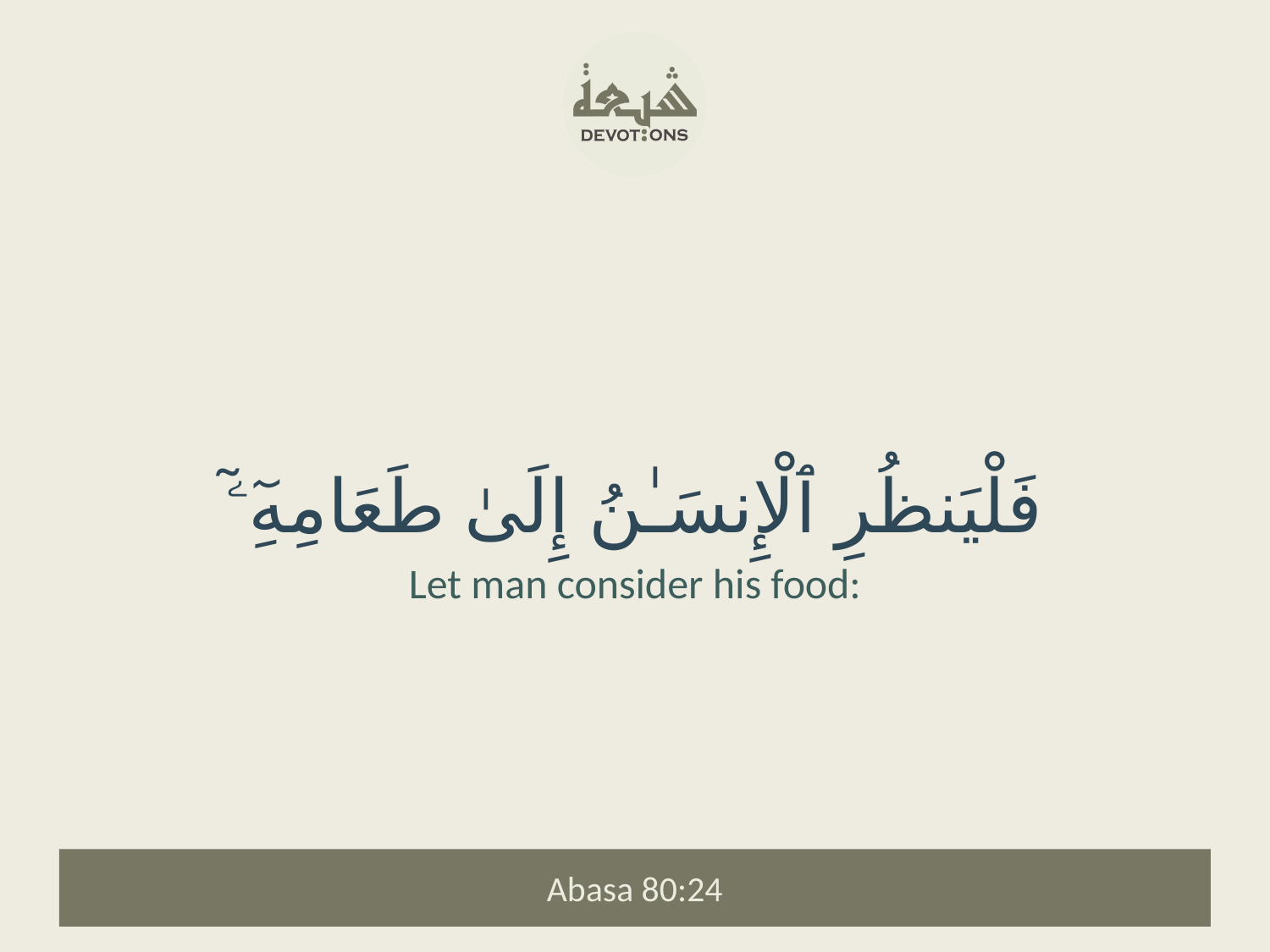

فَلْيَنظُرِ ٱلْإِنسَـٰنُ إِلَىٰ طَعَامِهِۦٓ
Let man consider his food:
Abasa 80:24